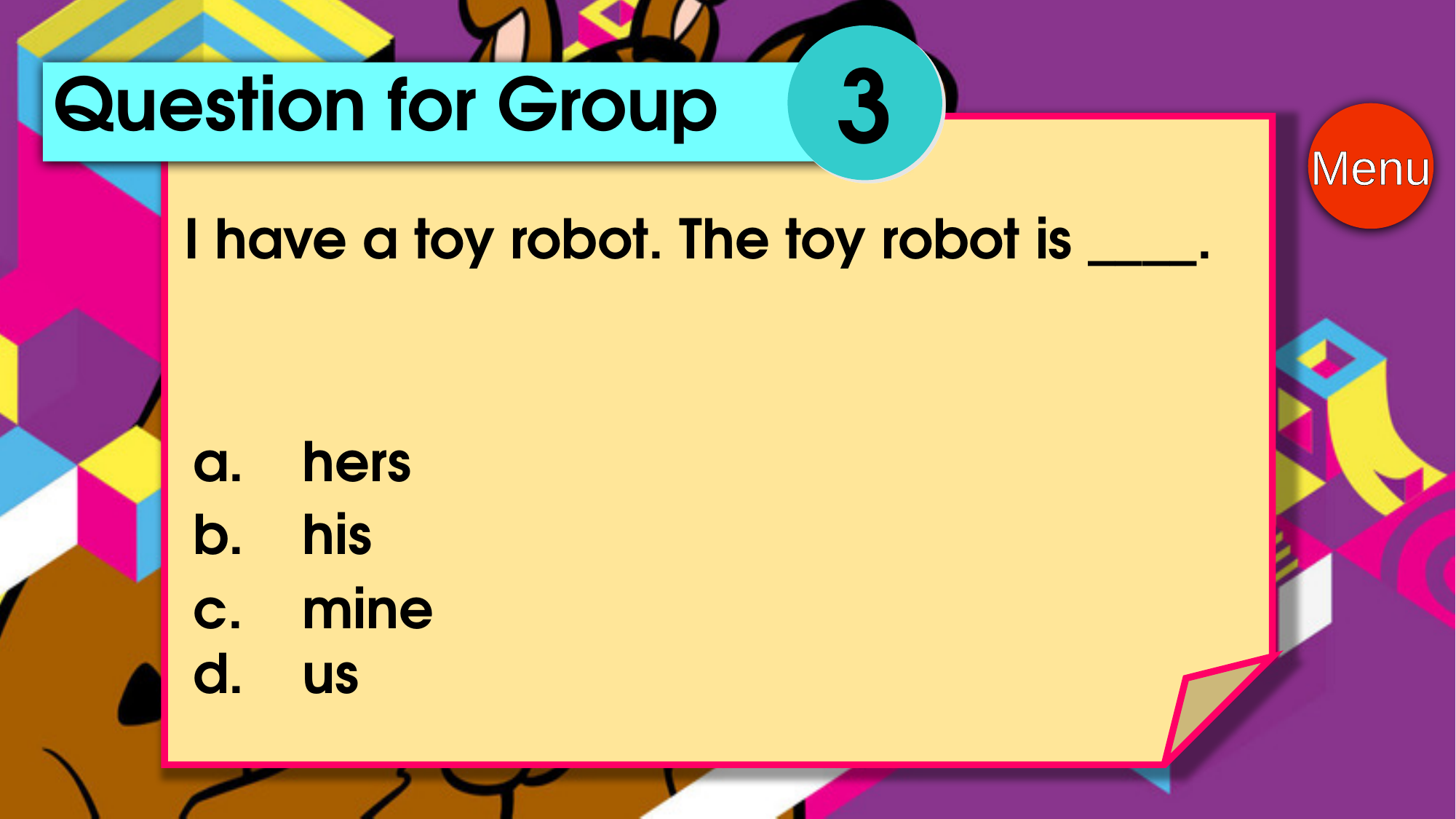

3
Question for Group

Menu
I have a toy robot. The toy robot is ____.

a.	hers
b.	his
c.	mine
d.	us